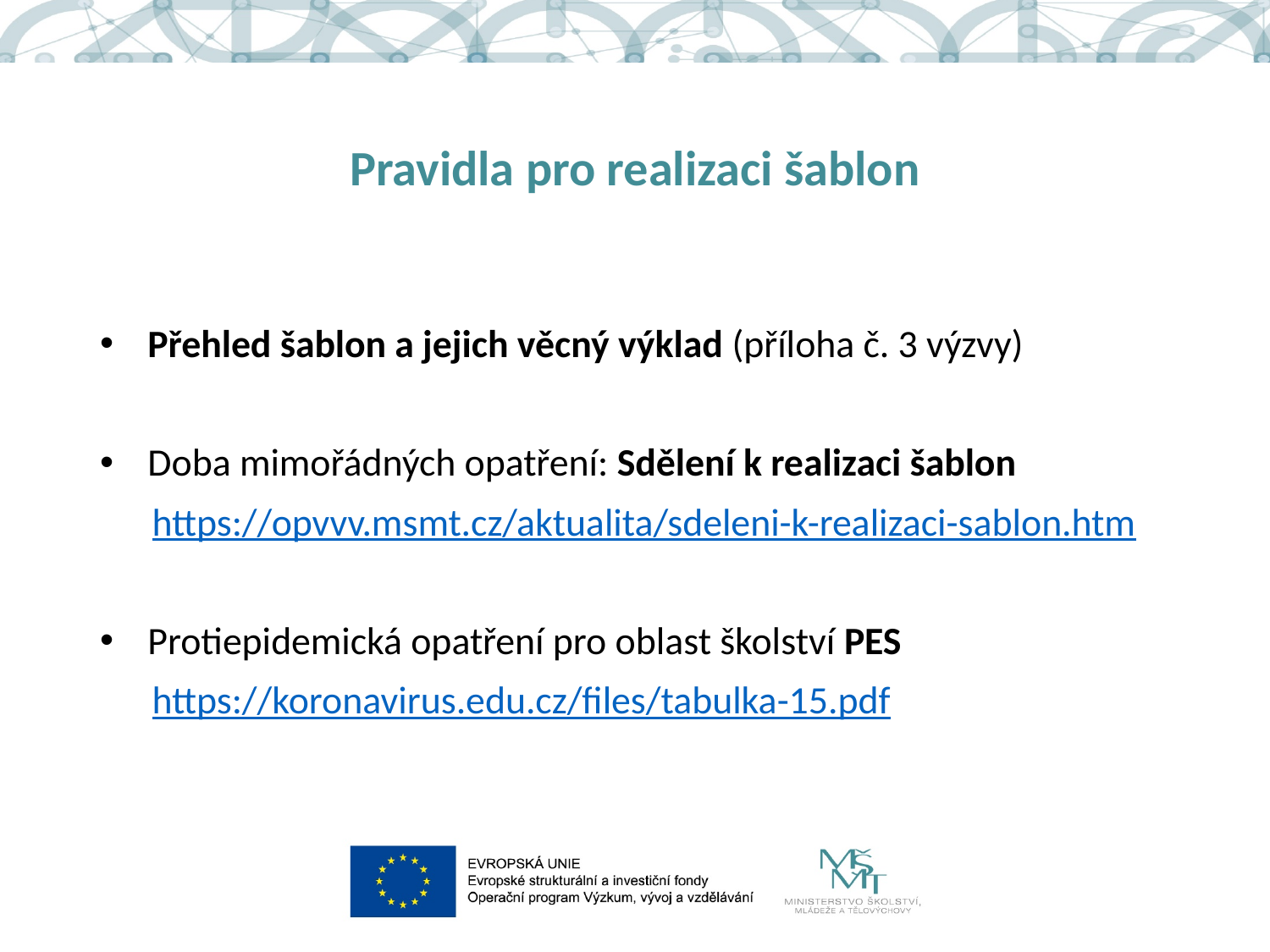

# Pravidla pro realizaci šablon

Přehled šablon a jejich věcný výklad (příloha č. 3 výzvy)

Doba mimořádných opatření: Sdělení k realizaci šablon
      https://opvvv.msmt.cz/aktualita/sdeleni-k-realizaci-sablon.htm

Protiepidemická opatření pro oblast školství PES
      https://koronavirus.edu.cz/files/tabulka-15.pdf